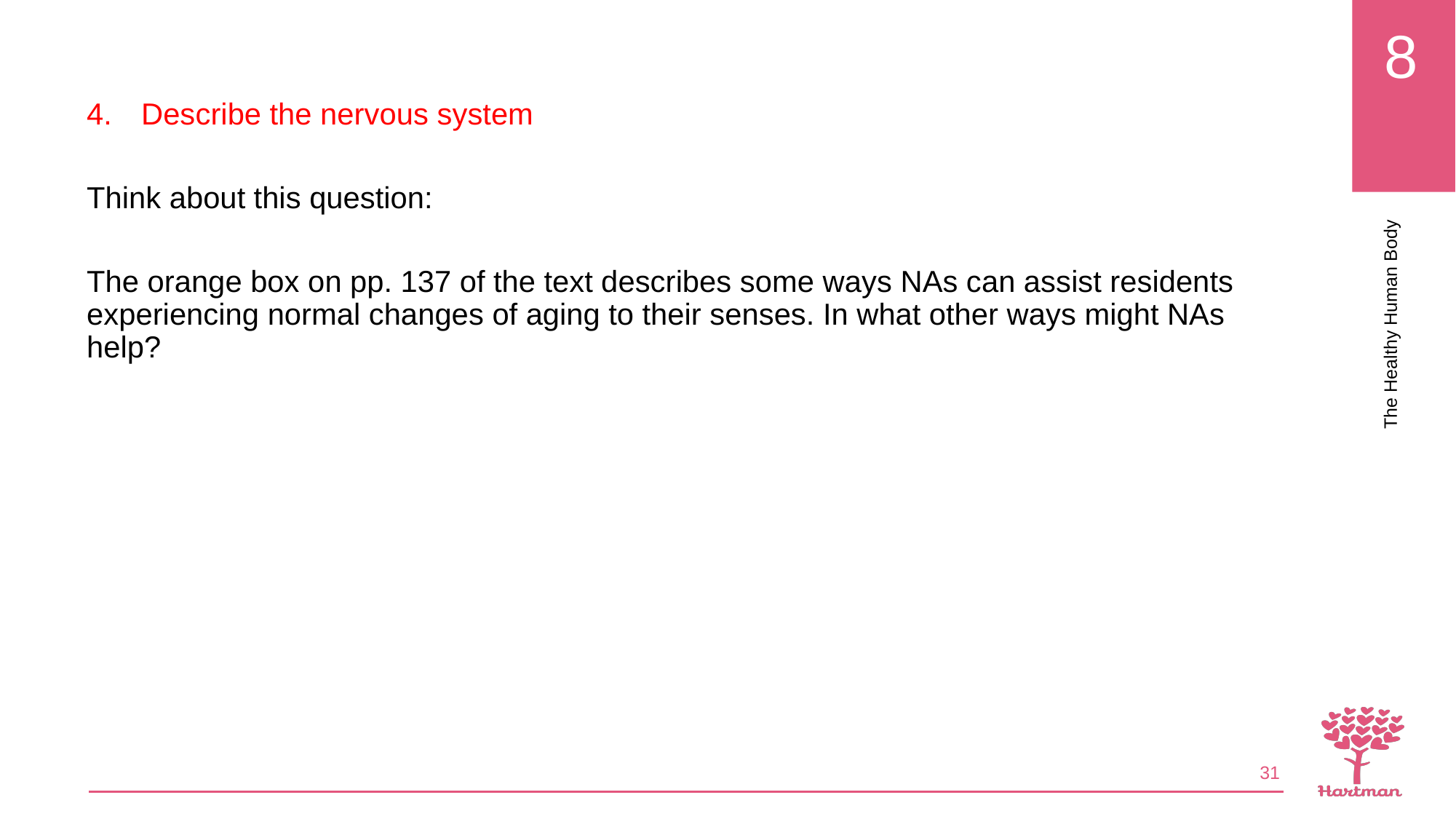

Describe the nervous system

Think about this question:

The orange box on pp. 137 of the text describes some ways NAs can assist residents experiencing normal changes of aging to their senses. In what other ways might NAs help?

31